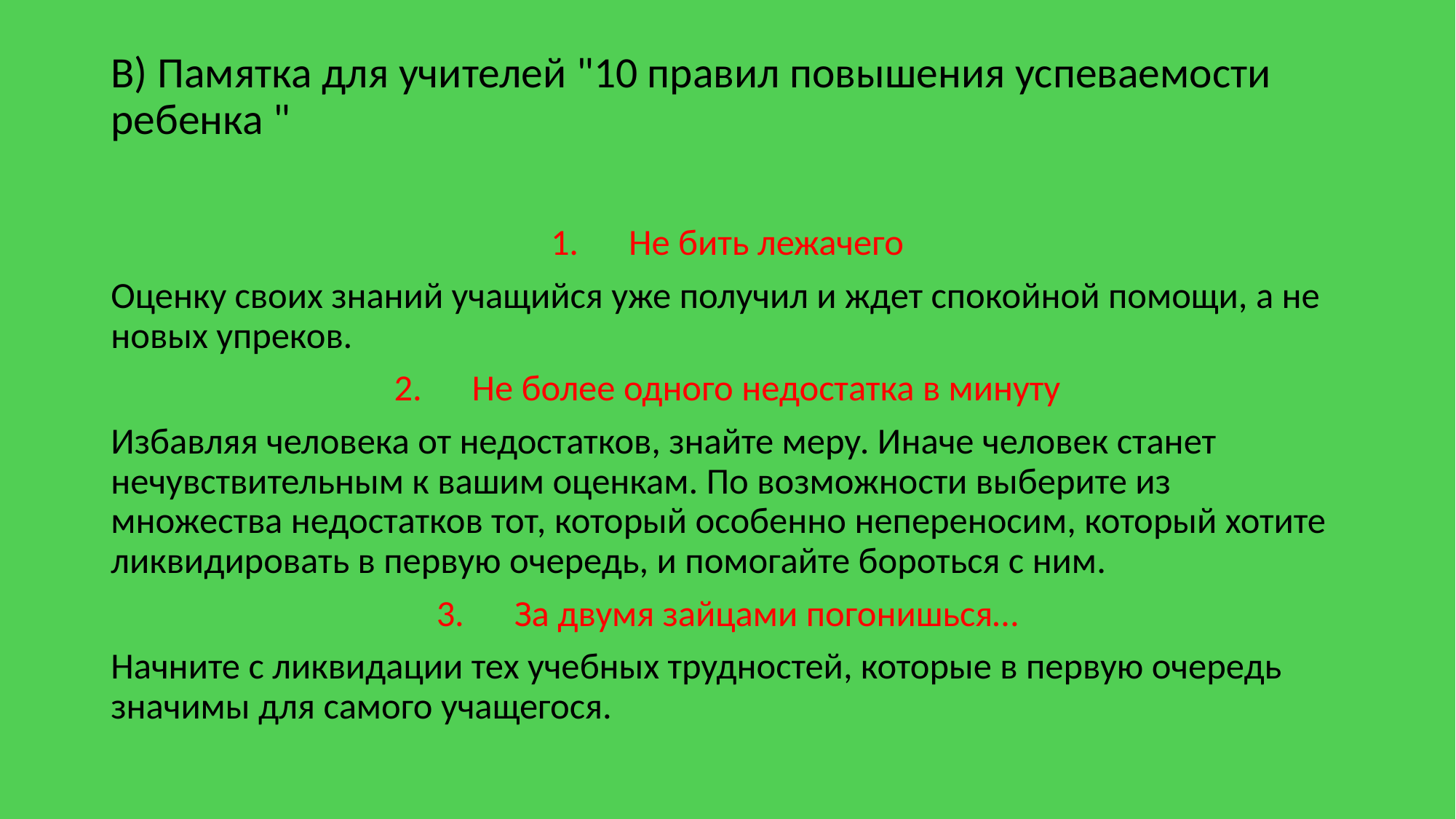

# В) Памятка для учителей "10 правил повышения успеваемости ребенка "
1.      Не бить лежачего
Оценку своих знаний учащийся уже получил и ждет спокойной помощи, а не новых упреков.
2.      Не более одного недостатка в минуту
Избавляя человека от недостатков, знайте меру. Иначе человек станет нечувствительным к вашим оценкам. По возможности выберите из множества недостатков тот, который особенно непереносим, который хотите ликвидировать в первую очередь, и помогайте бороться с ним.
3.      За двумя зайцами погонишься…
Начните с ликвидации тех учебных трудностей, которые в первую очередь значимы для самого учащегося.